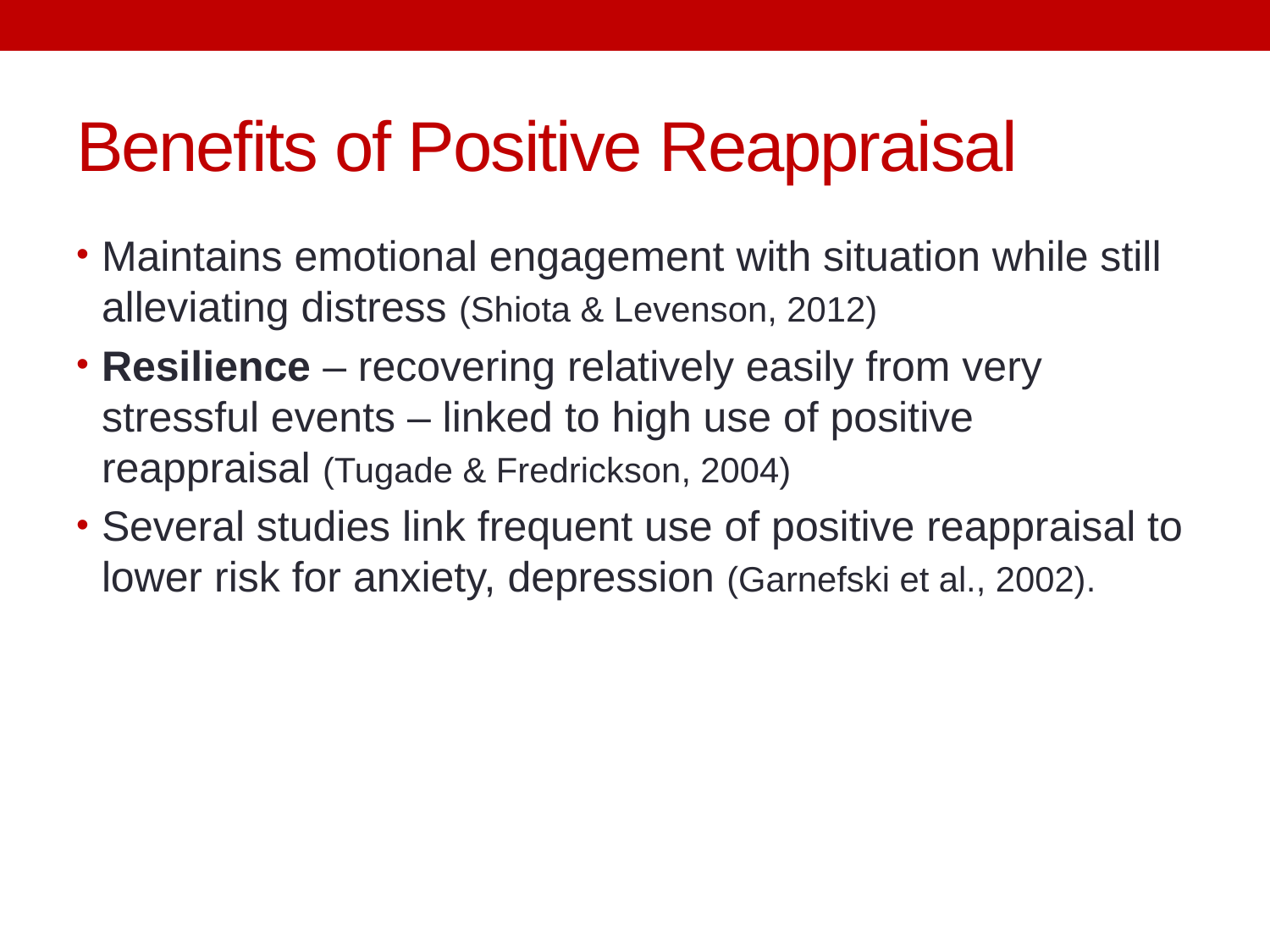

# Benefits of Positive Reappraisal
Maintains emotional engagement with situation while still alleviating distress (Shiota & Levenson, 2012)
Resilience – recovering relatively easily from very stressful events – linked to high use of positive reappraisal (Tugade & Fredrickson, 2004)
Several studies link frequent use of positive reappraisal to lower risk for anxiety, depression (Garnefski et al., 2002).